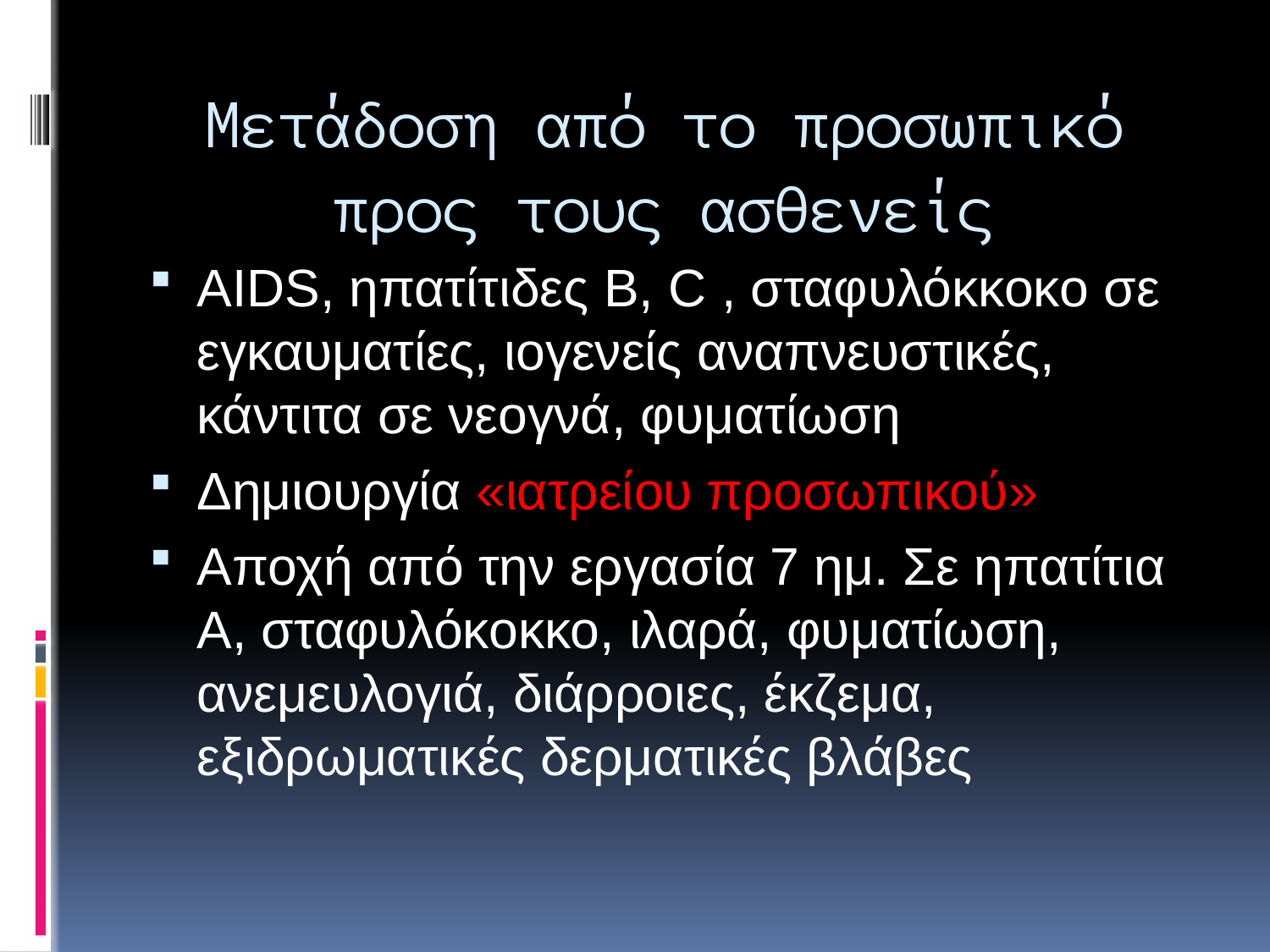

# Μετάδοση από το προσωπικό προς τους ασθενείς
AIDS, ηπατίτιδες B, C , σταφυλόκκοκο σε εγκαυματίες, ιογενείς αναπνευστικές, κάντιτα σε νεογνά, φυματίωση
Δημιουργία «ιατρείου προσωπικού»
Αποχή από την εργασία 7 ημ. Σε ηπατίτια Α, σταφυλόκοκκο, ιλαρά, φυματίωση, ανεμευλογιά, διάρροιες, έκζεμα, εξιδρωματικές δερματικές βλάβες